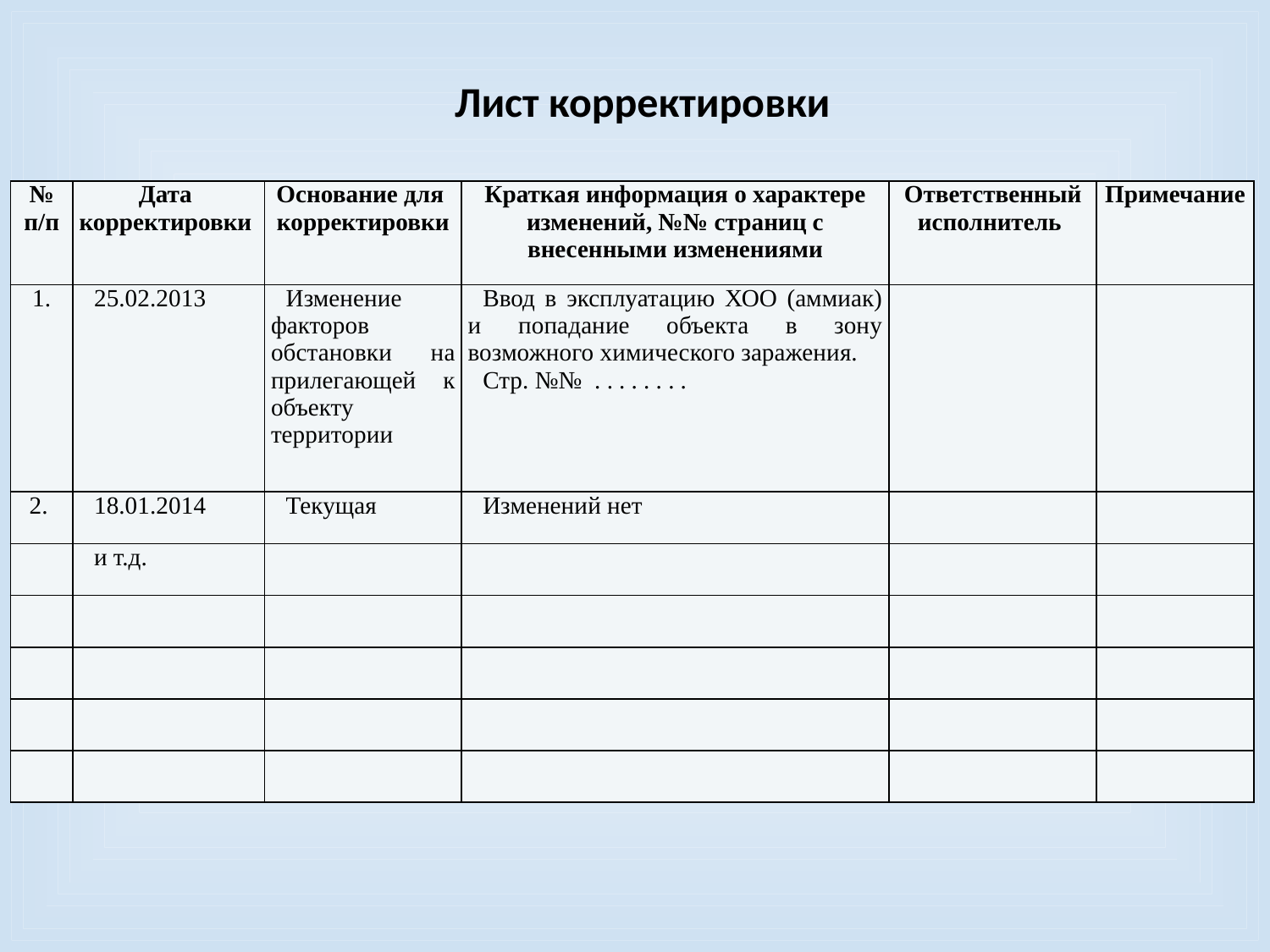

Лист корректировки
| № п/п | Дата корректировки | Основание для корректировки | Краткая информация о характере изменений, №№ страниц с внесенными изменениями | Ответственный исполнитель | Примечание |
| --- | --- | --- | --- | --- | --- |
| 1. | 25.02.2013 | Изменение факторов обстановки на прилегающей к объекту территории | Ввод в эксплуатацию ХОО (аммиак) и попадание объекта в зону возможного химического заражения. Стр. №№ . . . . . . . . |  |  |
| 2. | 18.01.2014 | Текущая | Изменений нет |  |  |
|  | и т.д. |  |  |  |  |
|  |  |  |  |  |  |
|  |  |  |  |  |  |
|  |  |  |  |  |  |
|  |  |  |  |  |  |